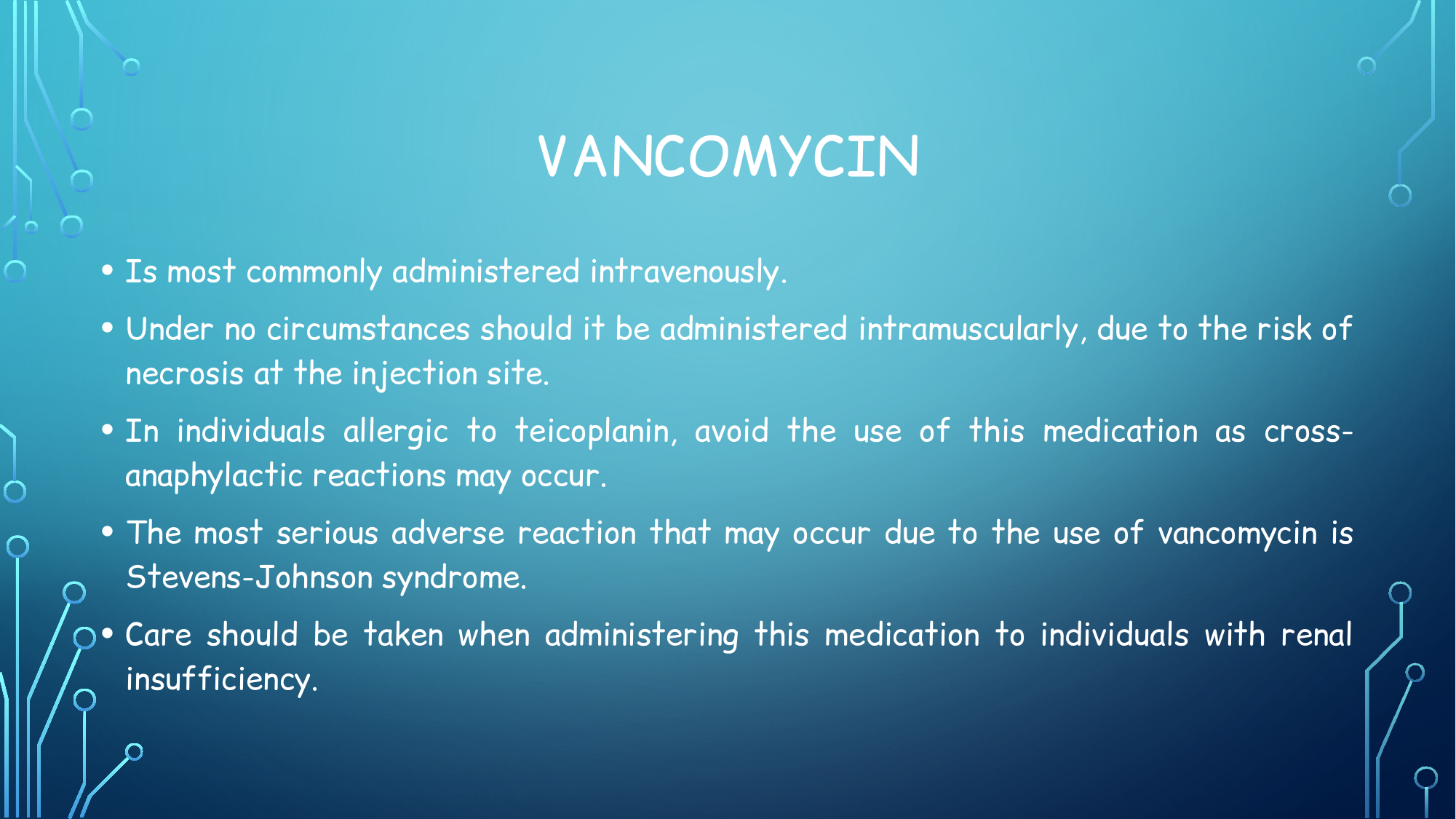

# Vancomycin
Is most commonly administered intravenously.
Under no circumstances should it be administered intramuscularly, due to the risk of necrosis at the injection site.
In individuals allergic to teicoplanin, avoid the use of this medication as cross-anaphylactic reactions may occur.
The most serious adverse reaction that may occur due to the use of vancomycin is Stevens-Johnson syndrome.
Care should be taken when administering this medication to individuals with renal insufficiency.